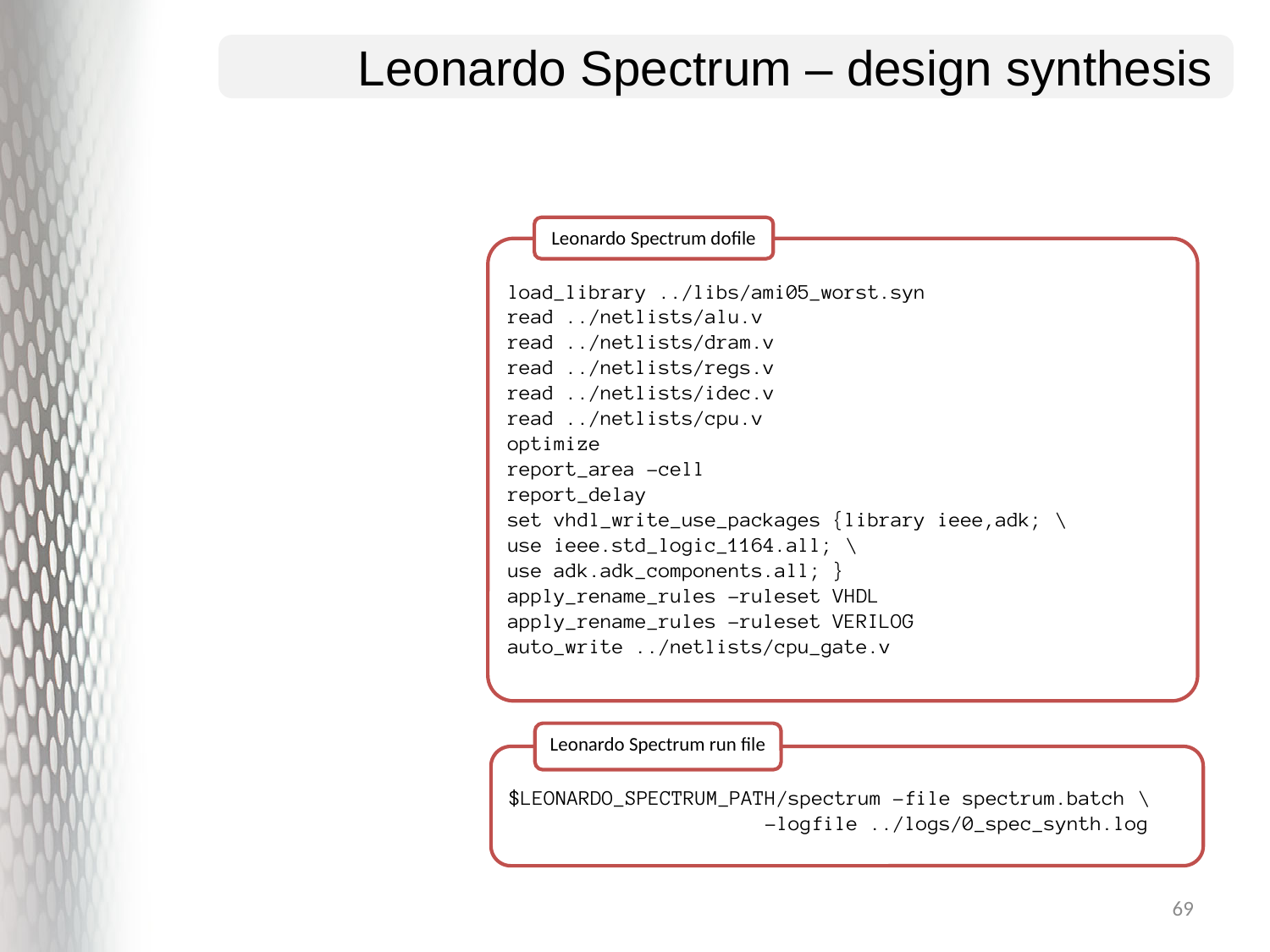

# Leonardo Spectrum – design synthesis
Leonardo Spectrum dofile
load_library ../libs/ami05_worst.syn
read ../netlists/alu.v
read ../netlists/dram.v
read ../netlists/regs.v
read ../netlists/idec.v
read ../netlists/cpu.v
optimize
report_area -cell
report_delay
set vhdl_write_use_packages {library ieee,adk; \         use ieee.std_logic_1164.all; \
use adk.adk_components.all; }
apply_rename_rules -ruleset VHDL
apply_rename_rules -ruleset VERILOG
auto_write ../netlists/cpu_gate.v
Leonardo Spectrum run file
$LEONARDO_SPECTRUM_PATH/spectrum -file spectrum.batch \
                      -logfile ../logs/0_spec_synth.log
69